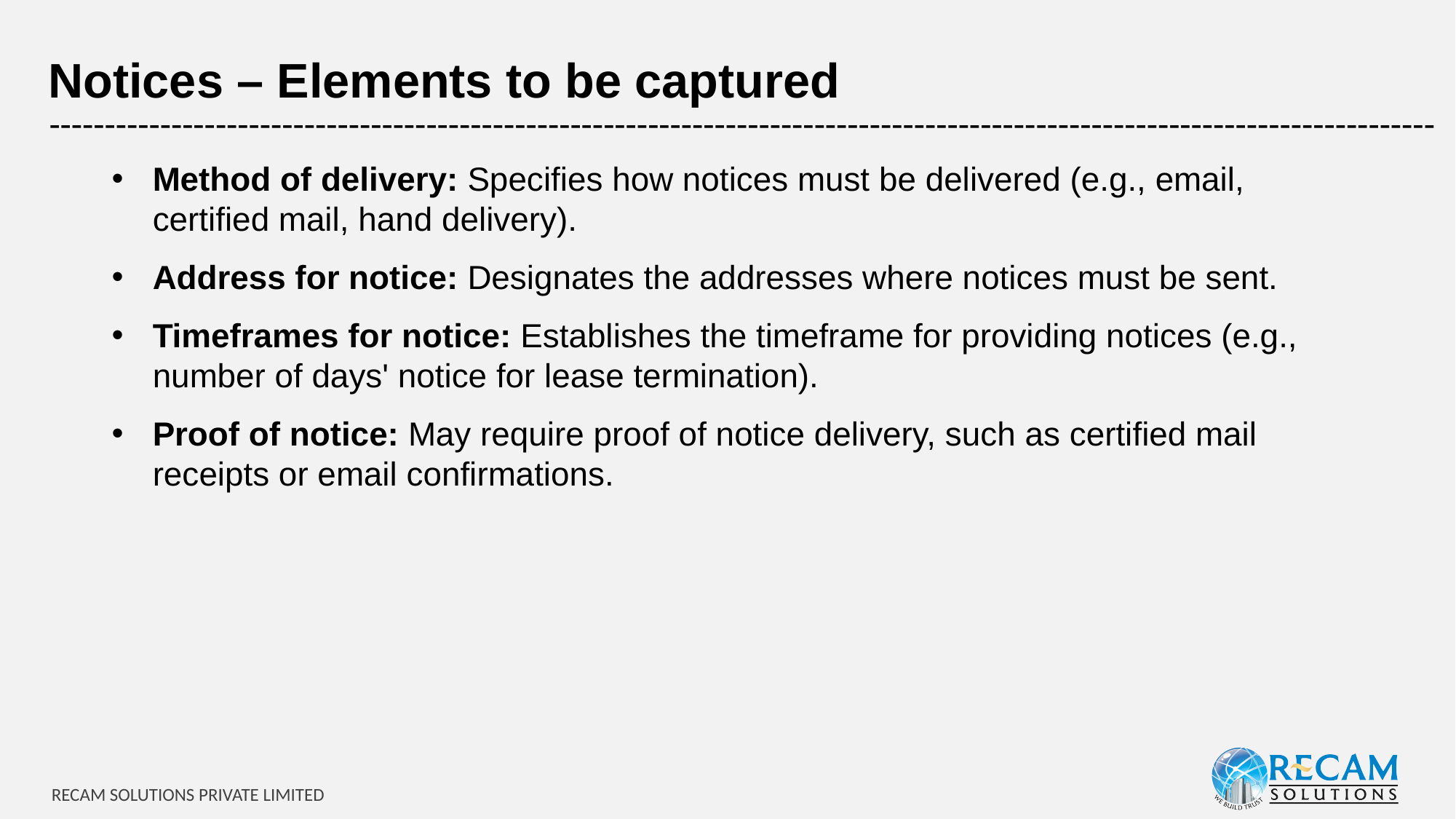

Notices – Elements to be captured
-----------------------------------------------------------------------------------------------------------------------------
Method of delivery: Specifies how notices must be delivered (e.g., email, certified mail, hand delivery).
Address for notice: Designates the addresses where notices must be sent.
Timeframes for notice: Establishes the timeframe for providing notices (e.g., number of days' notice for lease termination).
Proof of notice: May require proof of notice delivery, such as certified mail receipts or email confirmations.
RECAM SOLUTIONS PRIVATE LIMITED